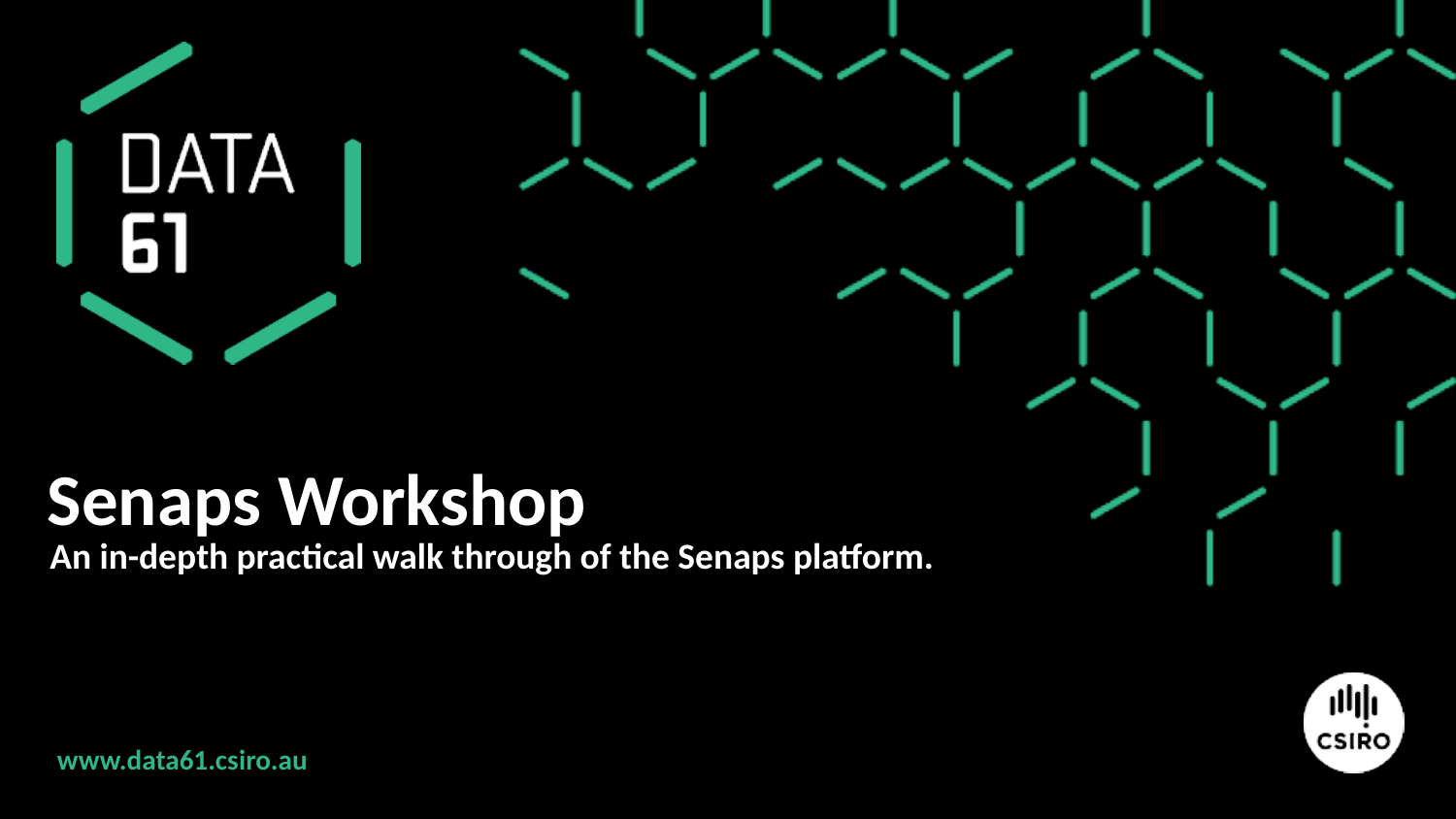

# Senaps Workshop
An in-depth practical walk through of the Senaps platform.